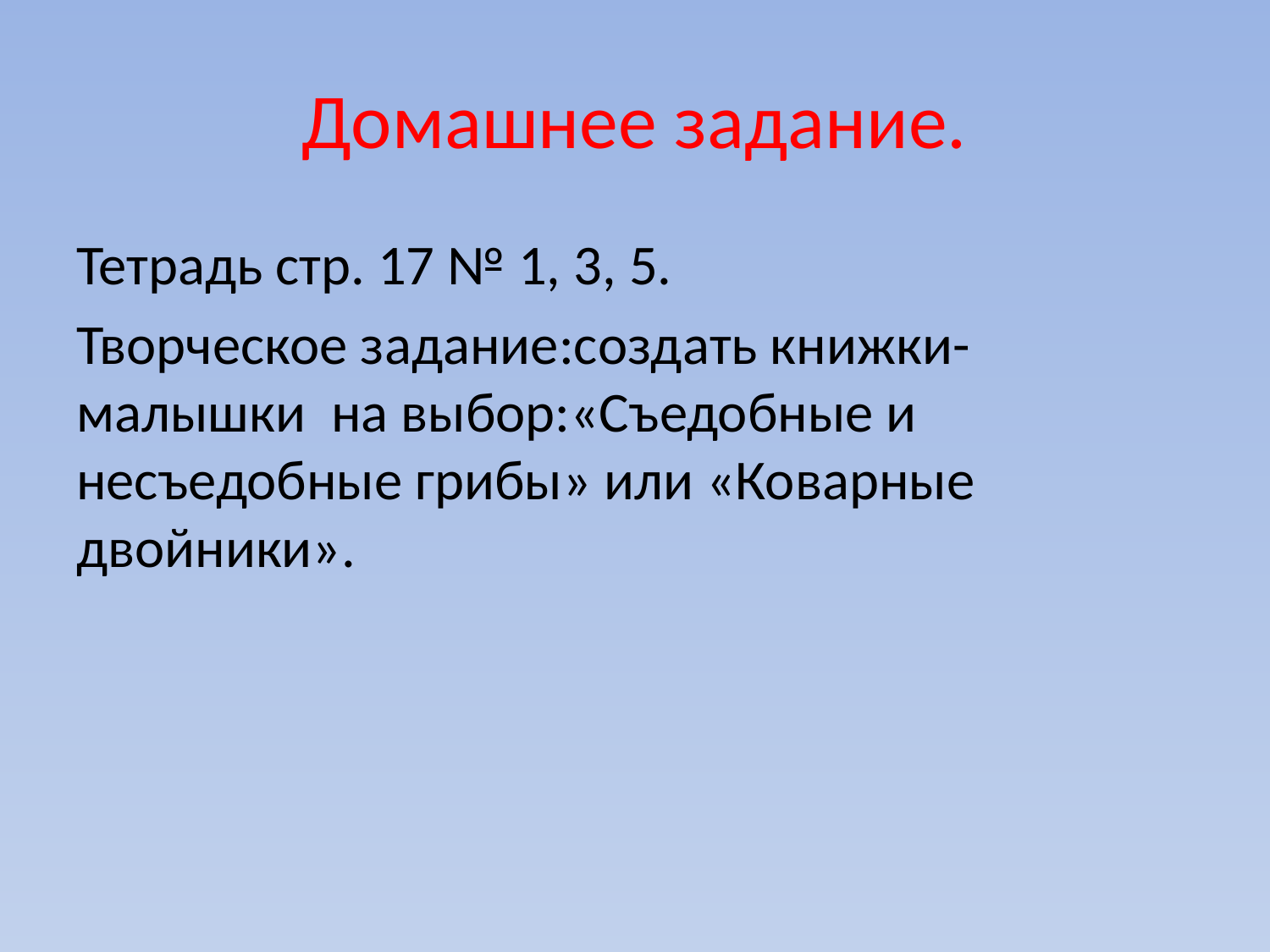

# Домашнее задание.
Тетрадь стр. 17 № 1, 3, 5.
Творческое задание:создать книжки-малышки  на выбор:«Съедобные и несъедобные грибы» или «Коварные двойники».